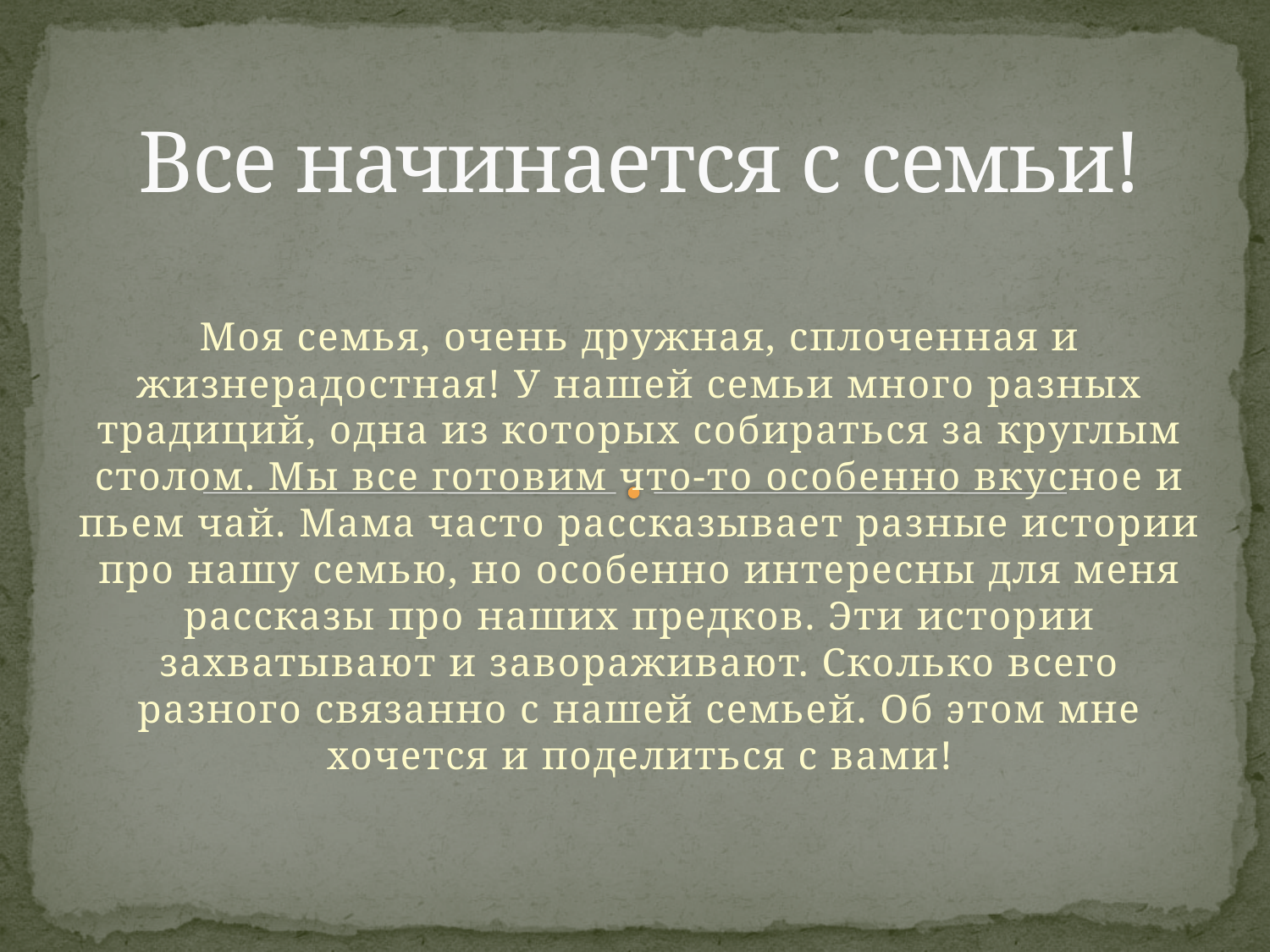

# Все начинается с семьи!
Моя семья, очень дружная, сплоченная и жизнерадостная! У нашей семьи много разных традиций, одна из которых собираться за круглым столом. Мы все готовим что-то особенно вкусное и пьем чай. Мама часто рассказывает разные истории про нашу семью, но особенно интересны для меня рассказы про наших предков. Эти истории захватывают и завораживают. Сколько всего разного связанно с нашей семьей. Об этом мне хочется и поделиться с вами!